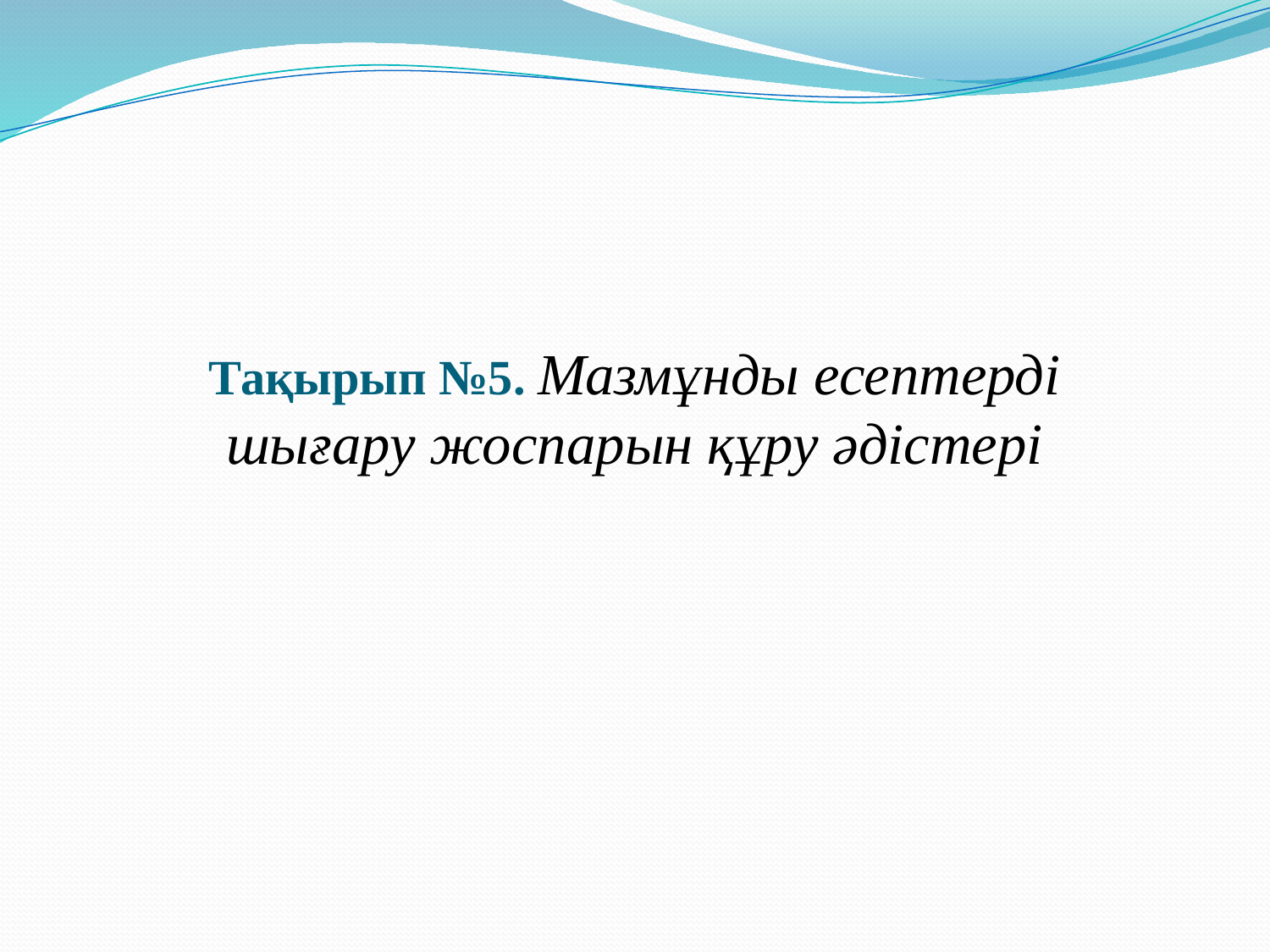

Тақырып №5. Мазмұнды есептерді шығару жоспарын құру әдістері